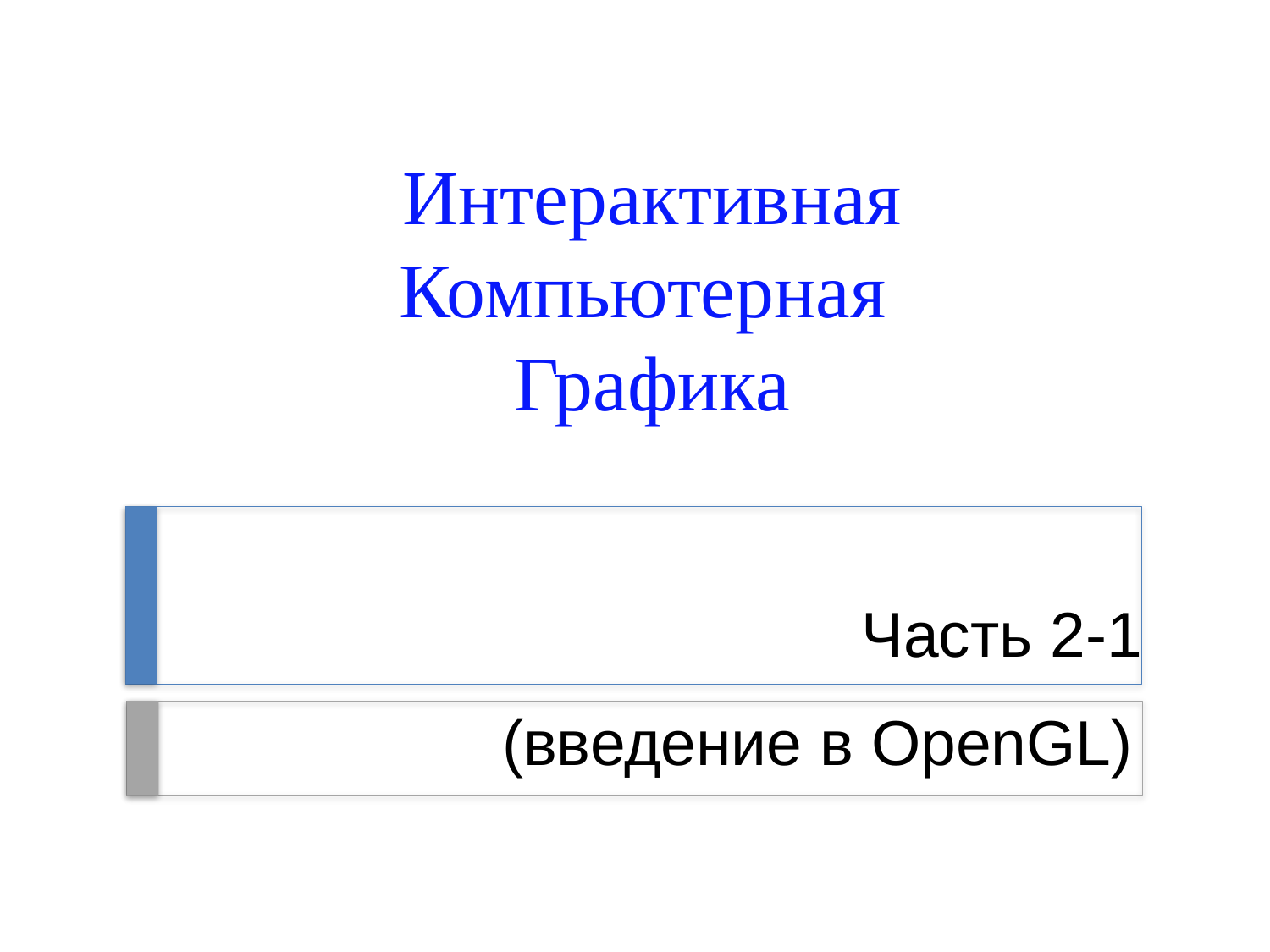

Интерактивная
Компьютерная
Графика
Часть 2-1
# (введение в OpenGL)